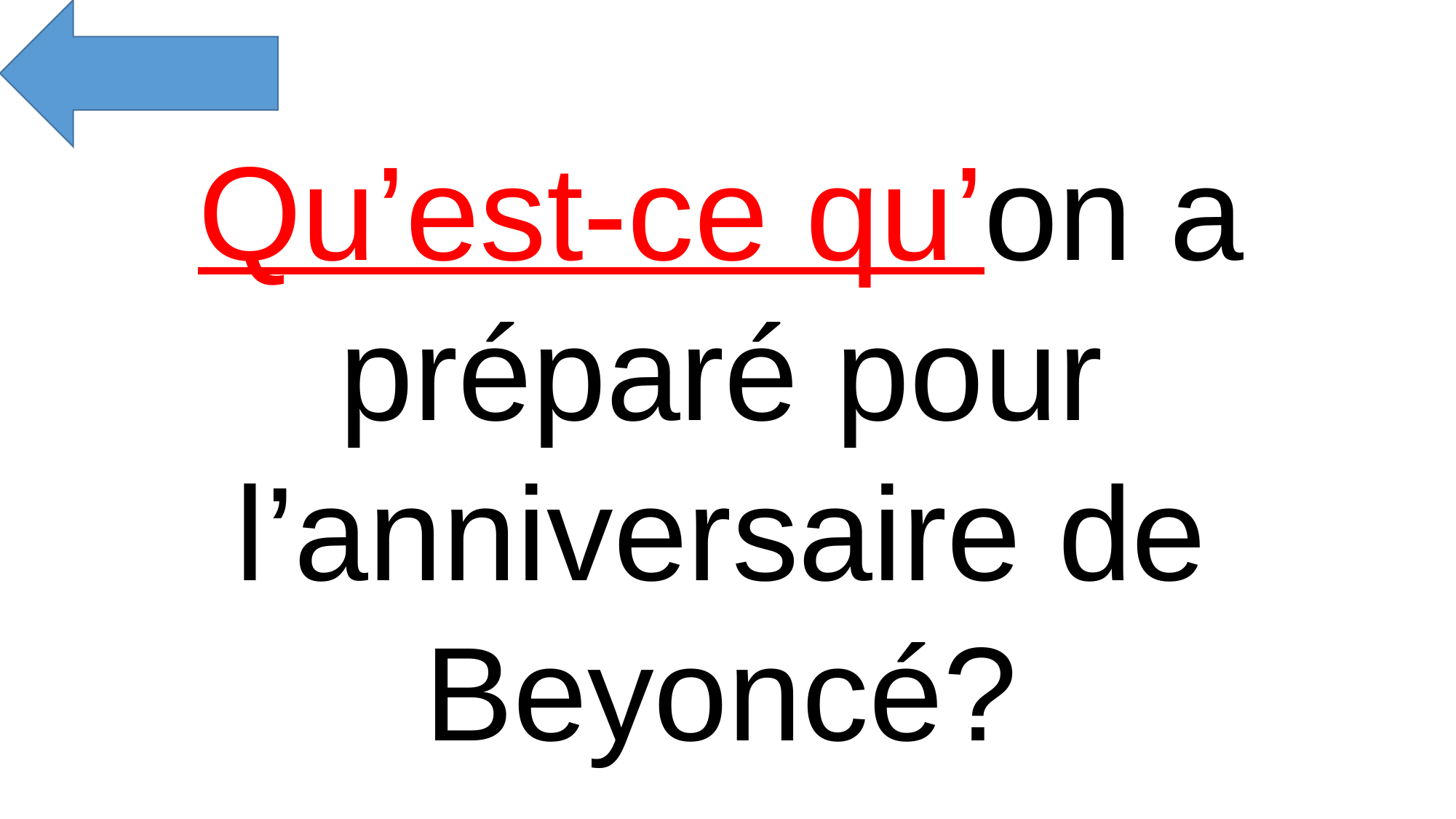

Qu’est-ce qu’on a préparé pour l’anniversaire de Beyoncé?